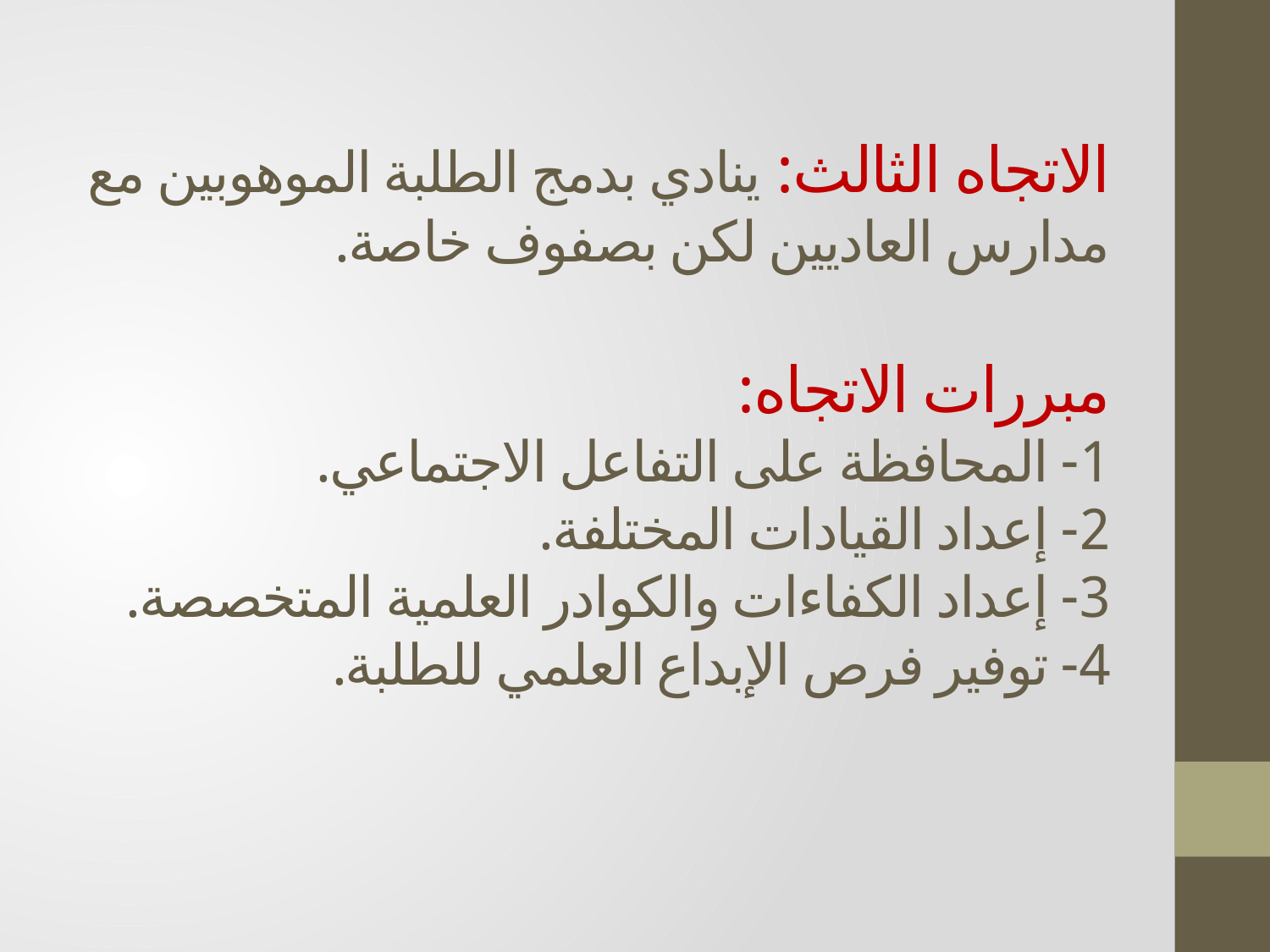

# الاتجاه الثالث: ينادي بدمج الطلبة الموهوبين مع مدارس العاديين لكن بصفوف خاصة. مبررات الاتجاه: 1- المحافظة على التفاعل الاجتماعي. 2- إعداد القيادات المختلفة. 3- إعداد الكفاءات والكوادر العلمية المتخصصة. 4- توفير فرص الإبداع العلمي للطلبة.